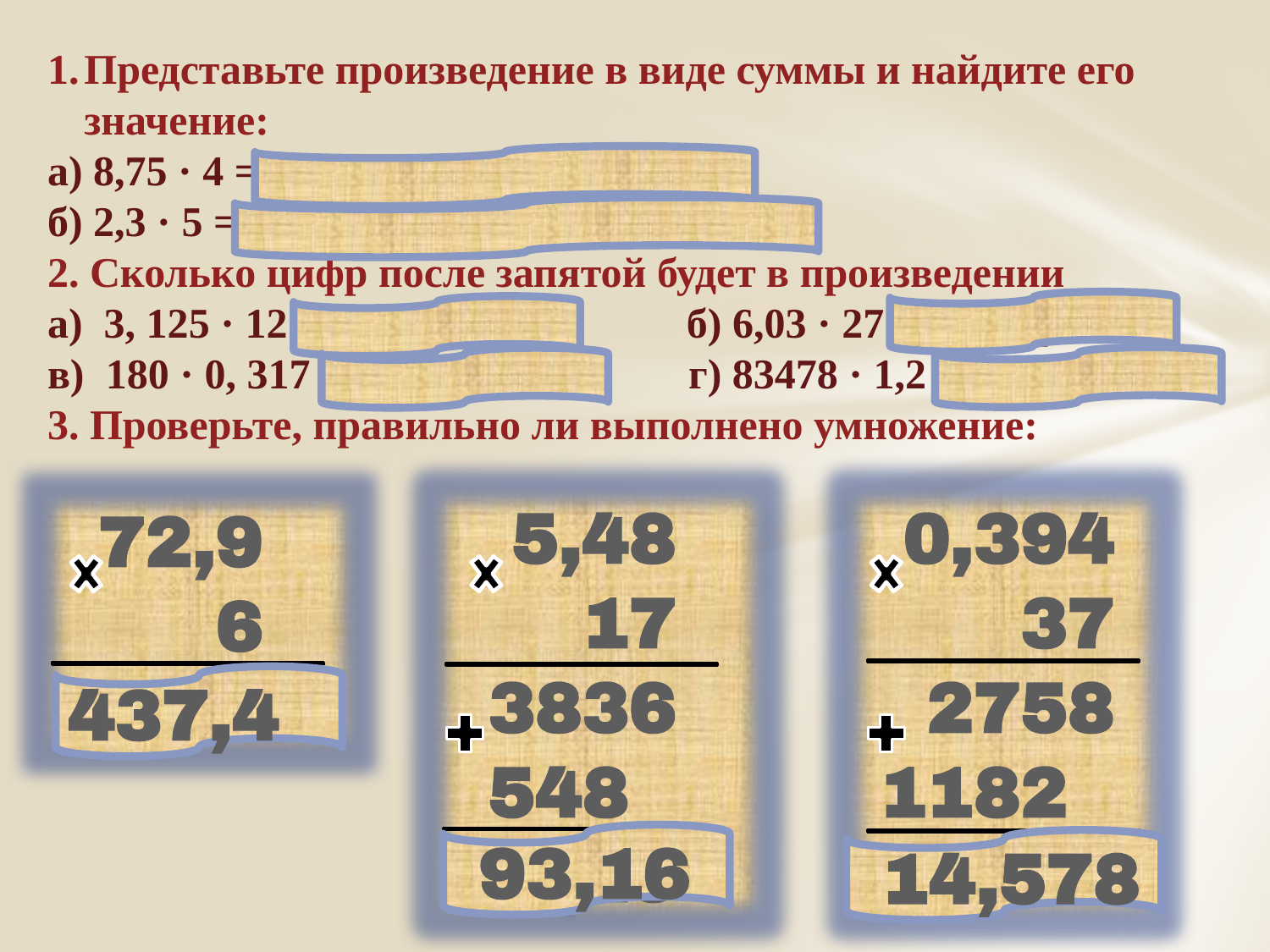

Представьте произведение в виде суммы и найдите его значение:
а) 8,75 · 4 = 8,75+8,75+8,75+8,75 = 35
б) 2,3 · 5 = 2,3 +2,3 + 2,3 + 2,3 + 2,3 = 11,5
2. Сколько цифр после запятой будет в произведении
а)  3, 125 · 12 – 3 цифры                  б) 6,03 · 27 – 2 цифры
в)  180 · 0, 317 – 3 цифры                г) 83478 · 1,2 – 1 цифра
3. Проверьте, правильно ли выполнено умножение:

  0,394
       37
   2758
 1182
1,4578
   5,48
      17
  3836
  548
 92,16
  72,9
       6
43,74

437,4

 93,16

 14,578